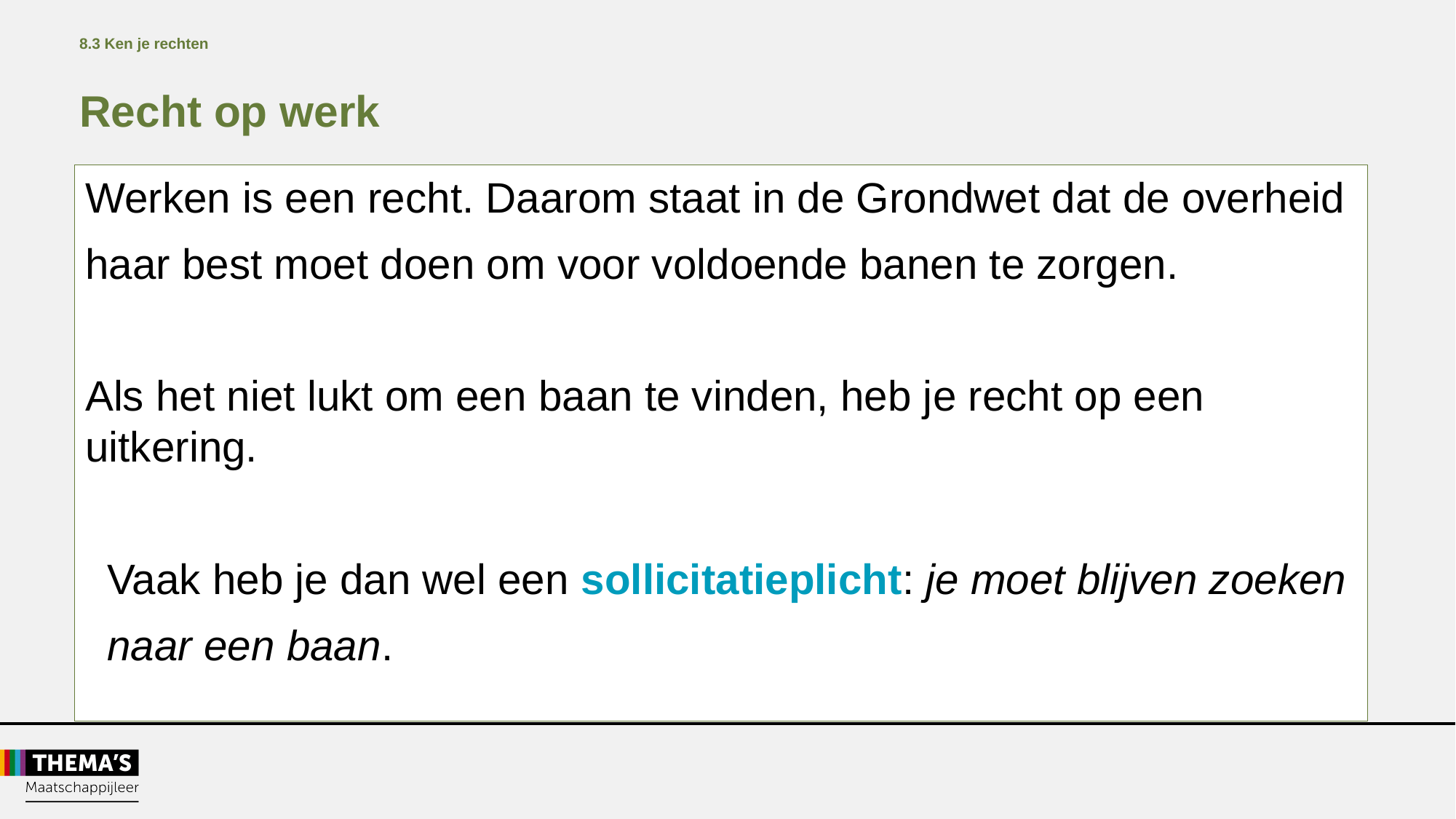

8.3 Ken je rechten
Recht op werk
Werken is een recht. Daarom staat in de Grondwet dat de overheid
haar best moet doen om voor voldoende banen te zorgen.

Als het niet lukt om een baan te vinden, heb je recht op een uitkering.

Vaak heb je dan wel een sollicitatieplicht: je moet blijven zoeken
naar een baan.